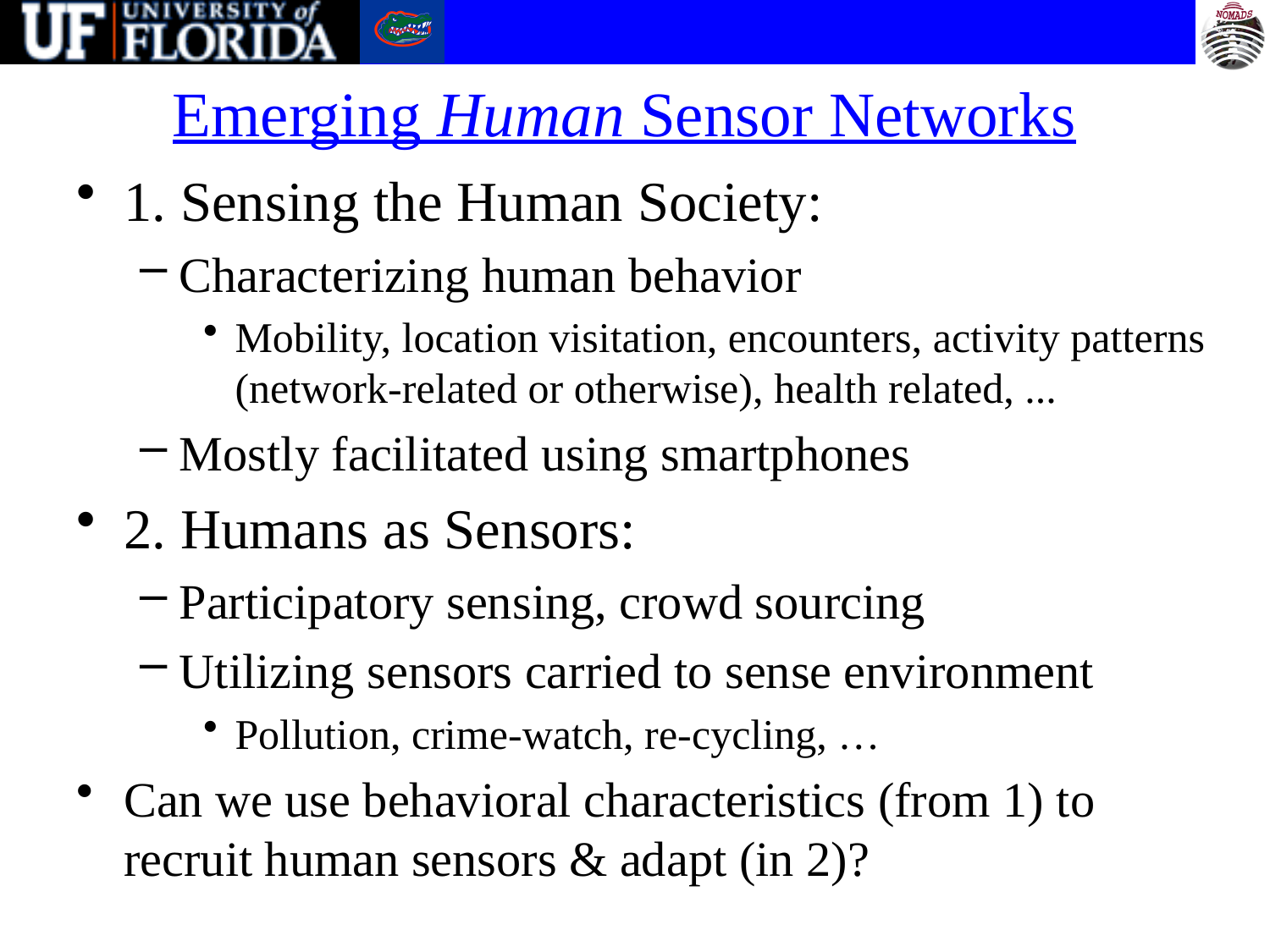

# Emerging Human Sensor Networks
1. Sensing the Human Society:
Characterizing human behavior
Mobility, location visitation, encounters, activity patterns (network-related or otherwise), health related, ...
Mostly facilitated using smartphones
2. Humans as Sensors:
Participatory sensing, crowd sourcing
Utilizing sensors carried to sense environment
Pollution, crime-watch, re-cycling, …
Can we use behavioral characteristics (from 1) to recruit human sensors & adapt (in 2)?